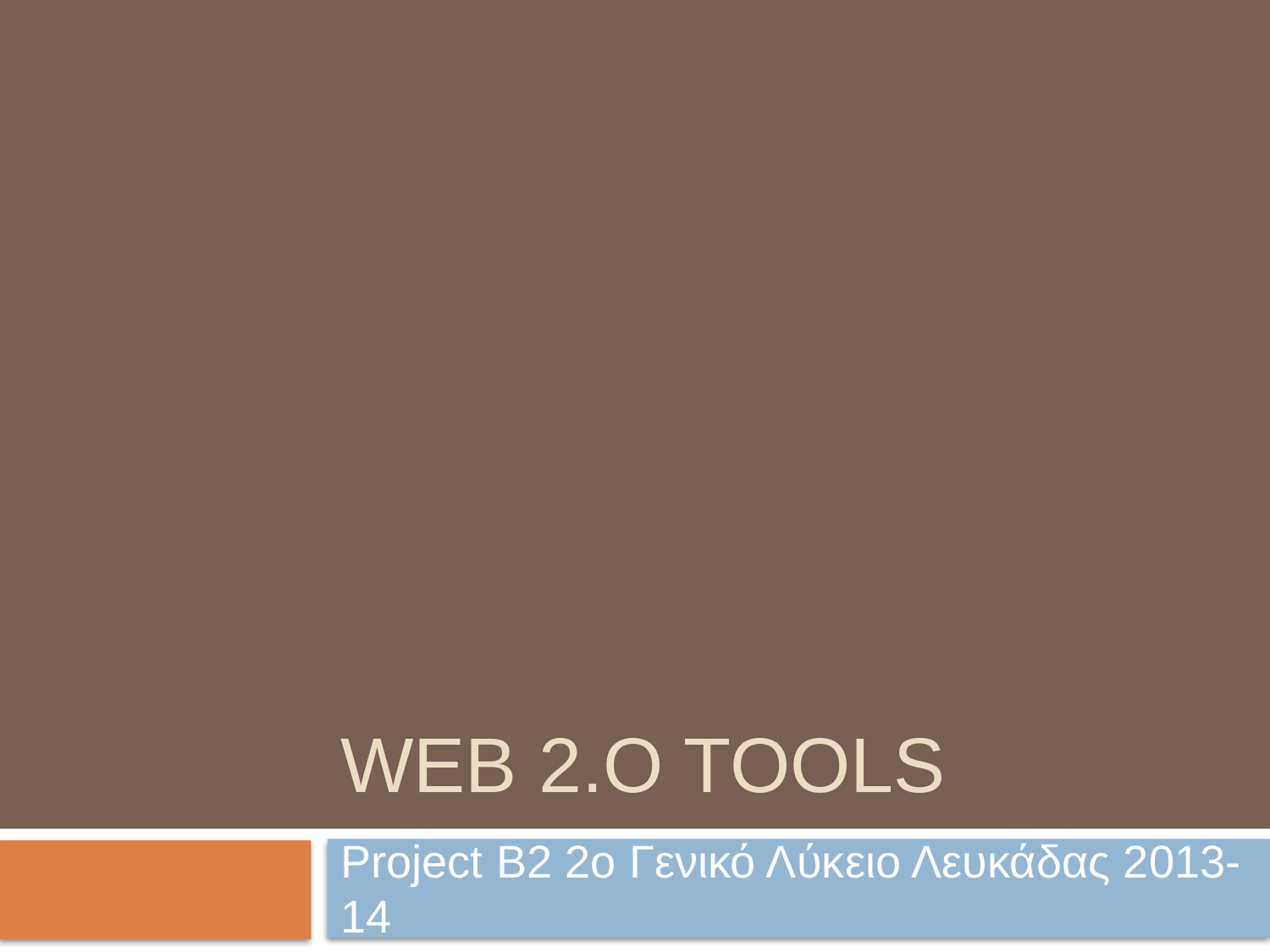

# Web 2.o tools
Project Β2 2ο Γενικό Λύκειο Λευκάδας 2013-14